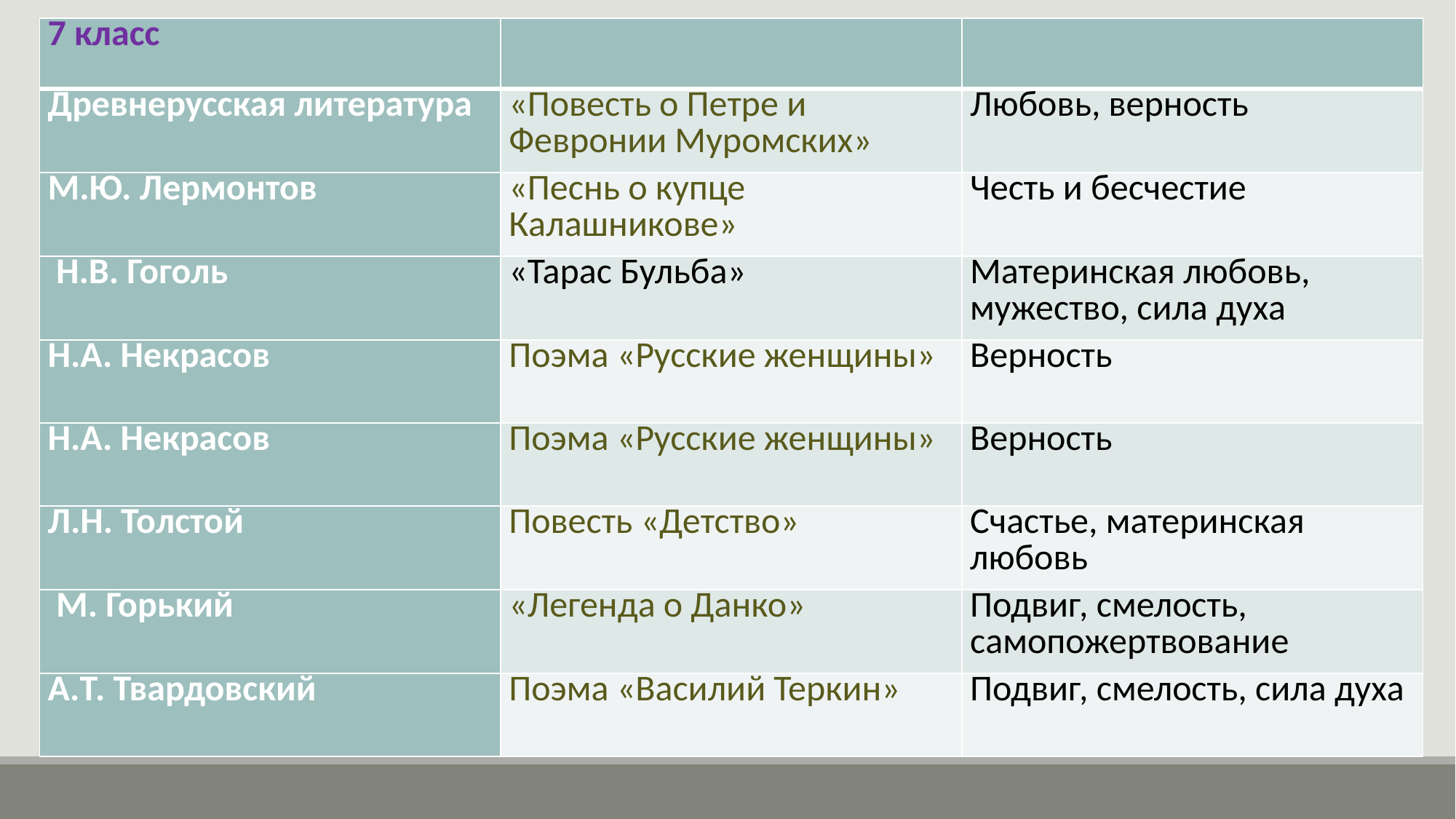

| 7 класс |  |  |
| --- | --- | --- |
| Древнерусская литература | «Повесть о Петре и Февронии Муромских» | Любовь, верность |
| М.Ю. Лермонтов | «Песнь о купце Калашникове» | Честь и бесчестие |
| Н.В. Гоголь | «Тарас Бульба» | Материнская любовь, мужество, сила духа |
| Н.А. Некрасов | Поэма «Русские женщины» | Верность |
| Н.А. Некрасов | Поэма «Русские женщины» | Верность |
| Л.Н. Толстой | Повесть «Детство» | Счастье, материнская любовь |
| М. Горький | «Легенда о Данко» | Подвиг, смелость, самопожертвование |
| А.Т. Твардовский | Поэма «Василий Теркин» | Подвиг, смелость, сила духа |
#